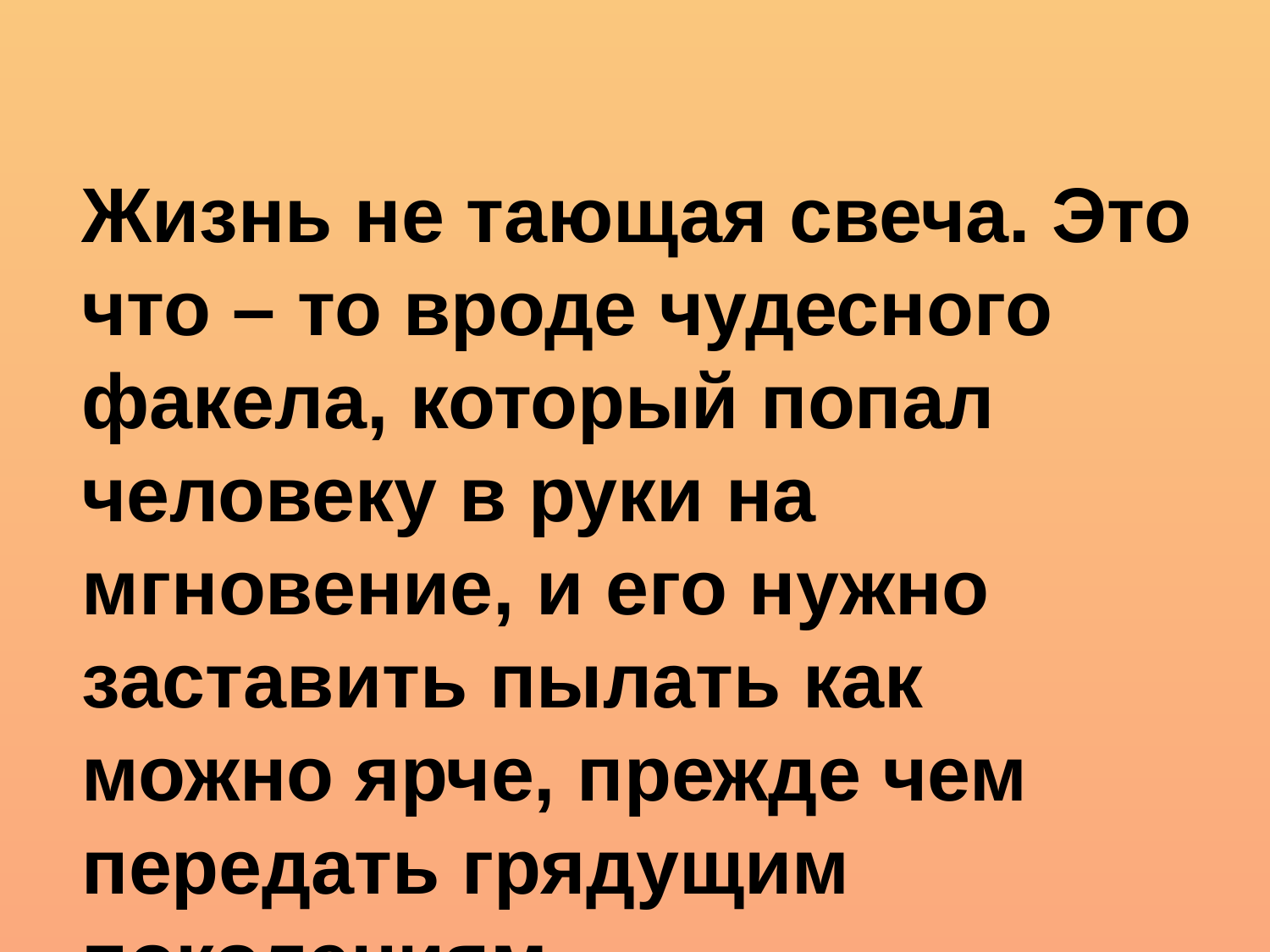

Жизнь не тающая свеча. Это что – то вроде чудесного факела, который попал человеку в руки на мгновение, и его нужно заставить пылать как можно ярче, прежде чем передать грядущим поколениям.
                                            Б.Шоу